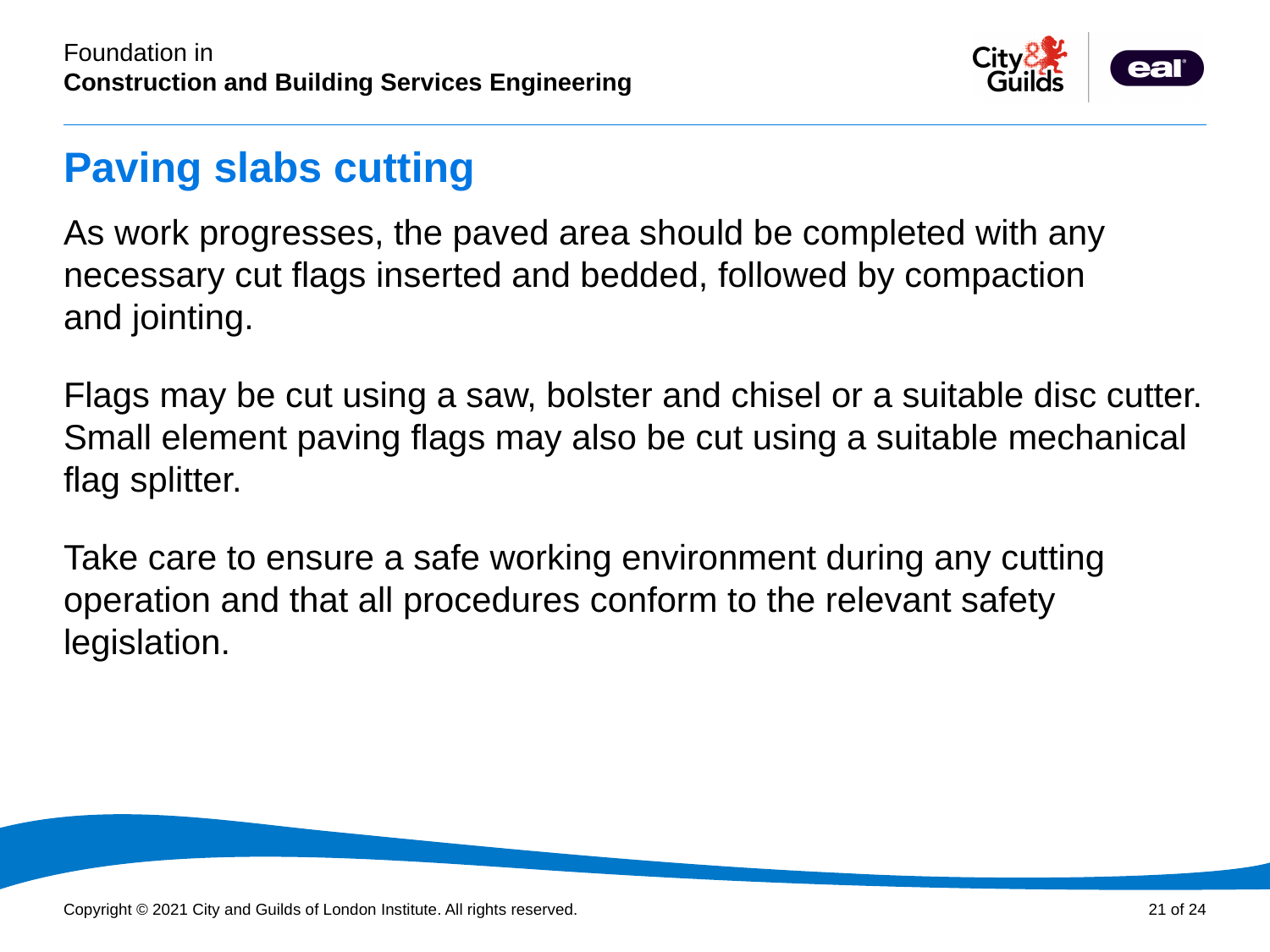

# Paving slabs cutting
As work progresses, the paved area should be completed with any necessary cut flags inserted and bedded, followed by compaction
and jointing.
Flags may be cut using a saw, bolster and chisel or a suitable disc cutter. Small element paving flags may also be cut using a suitable mechanical flag splitter.
Take care to ensure a safe working environment during any cutting operation and that all procedures conform to the relevant safety legislation.